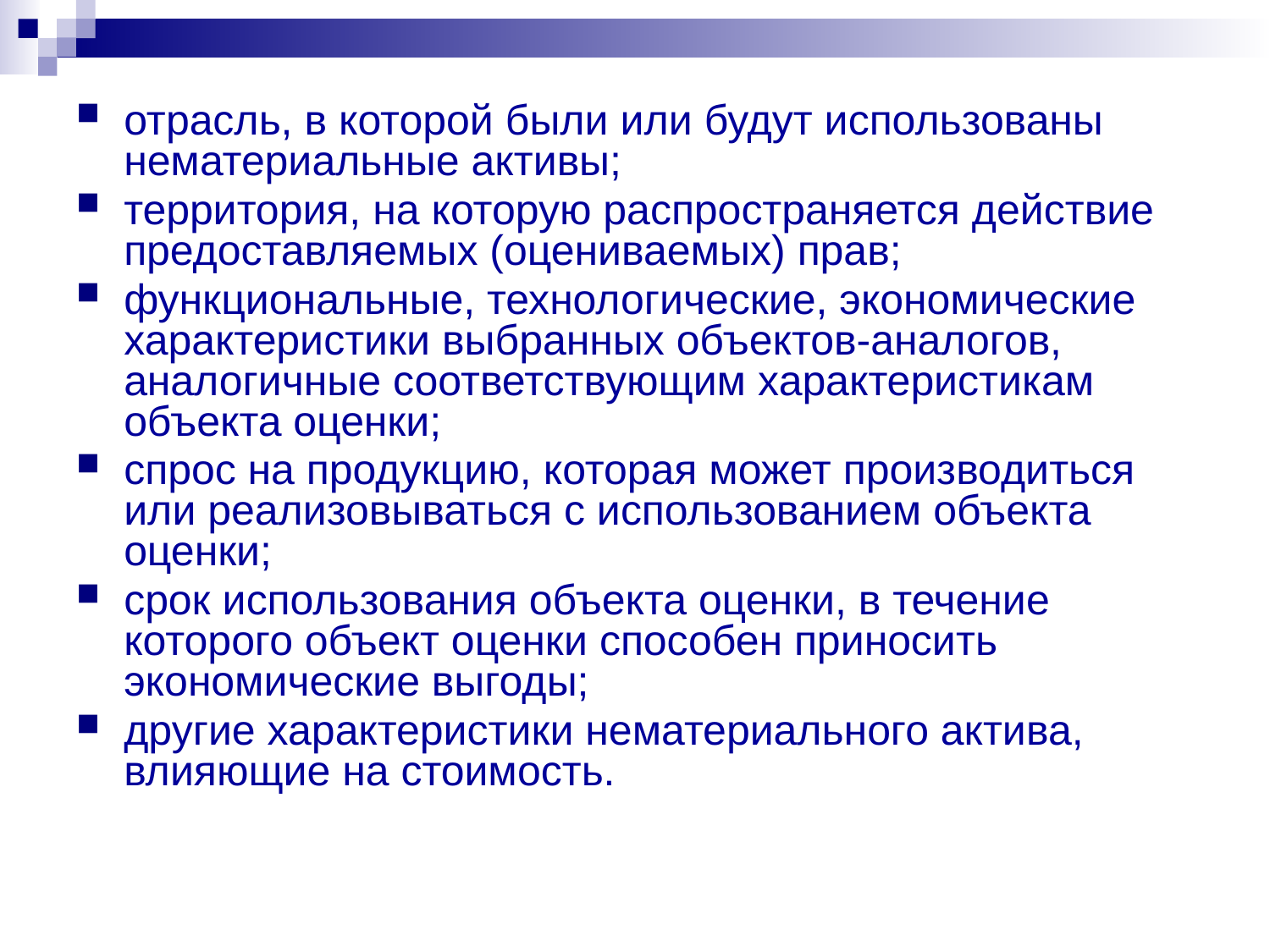

отрасль, в которой были или будут использованы нематериальные активы;
территория, на которую распространяется действие предоставляемых (оцениваемых) прав;
функциональные, технологические, экономические характеристики выбранных объектов-аналогов, аналогичные соответствующим характеристикам объекта оценки;
спрос на продукцию, которая может производиться или реализовываться с использованием объекта оценки;
срок использования объекта оценки, в течение которого объект оценки способен приносить экономические выгоды;
другие характеристики нематериального актива, влияющие на стоимость.